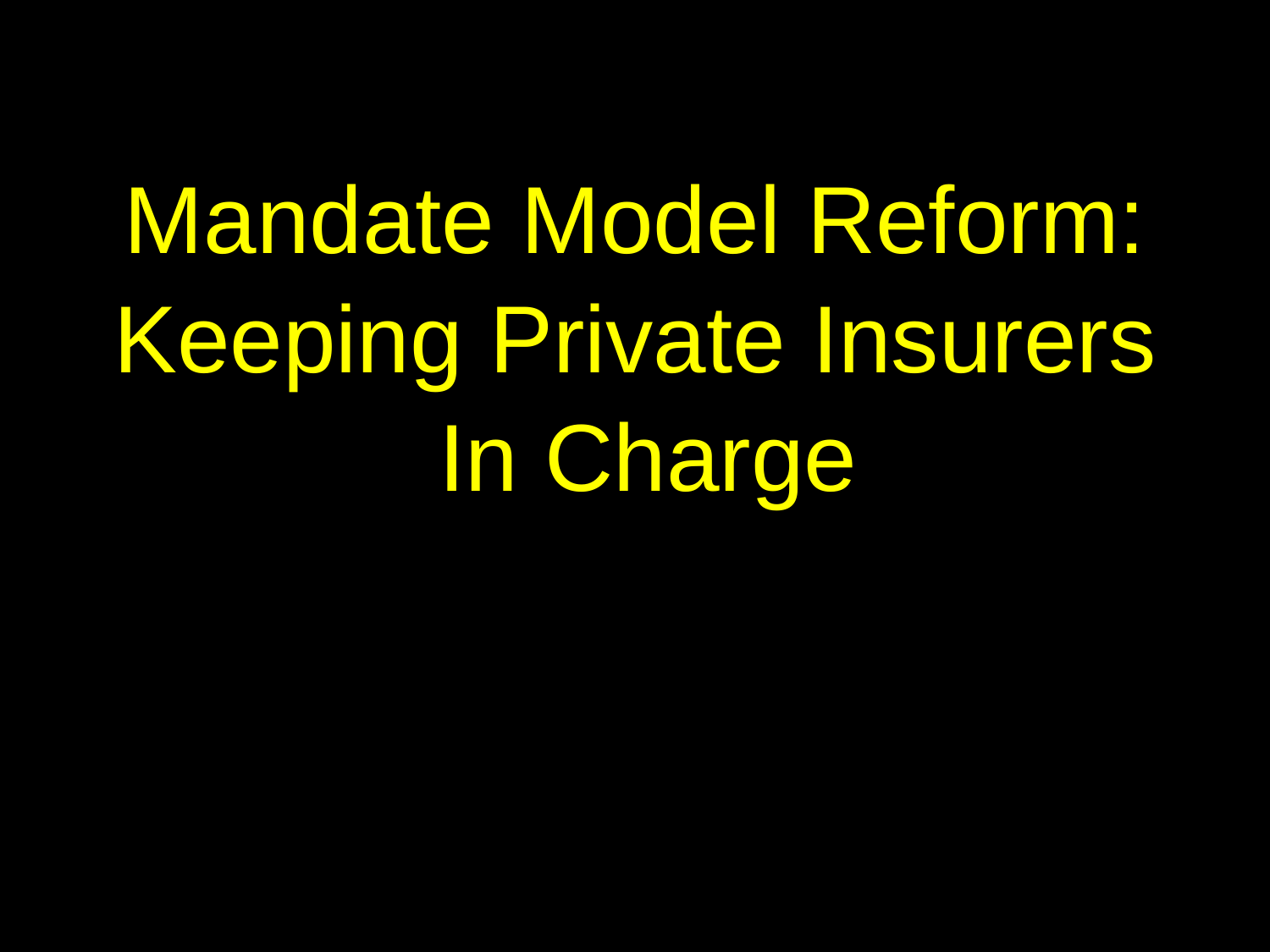

# Mandate Model Reform: Keeping Private Insurers In Charge